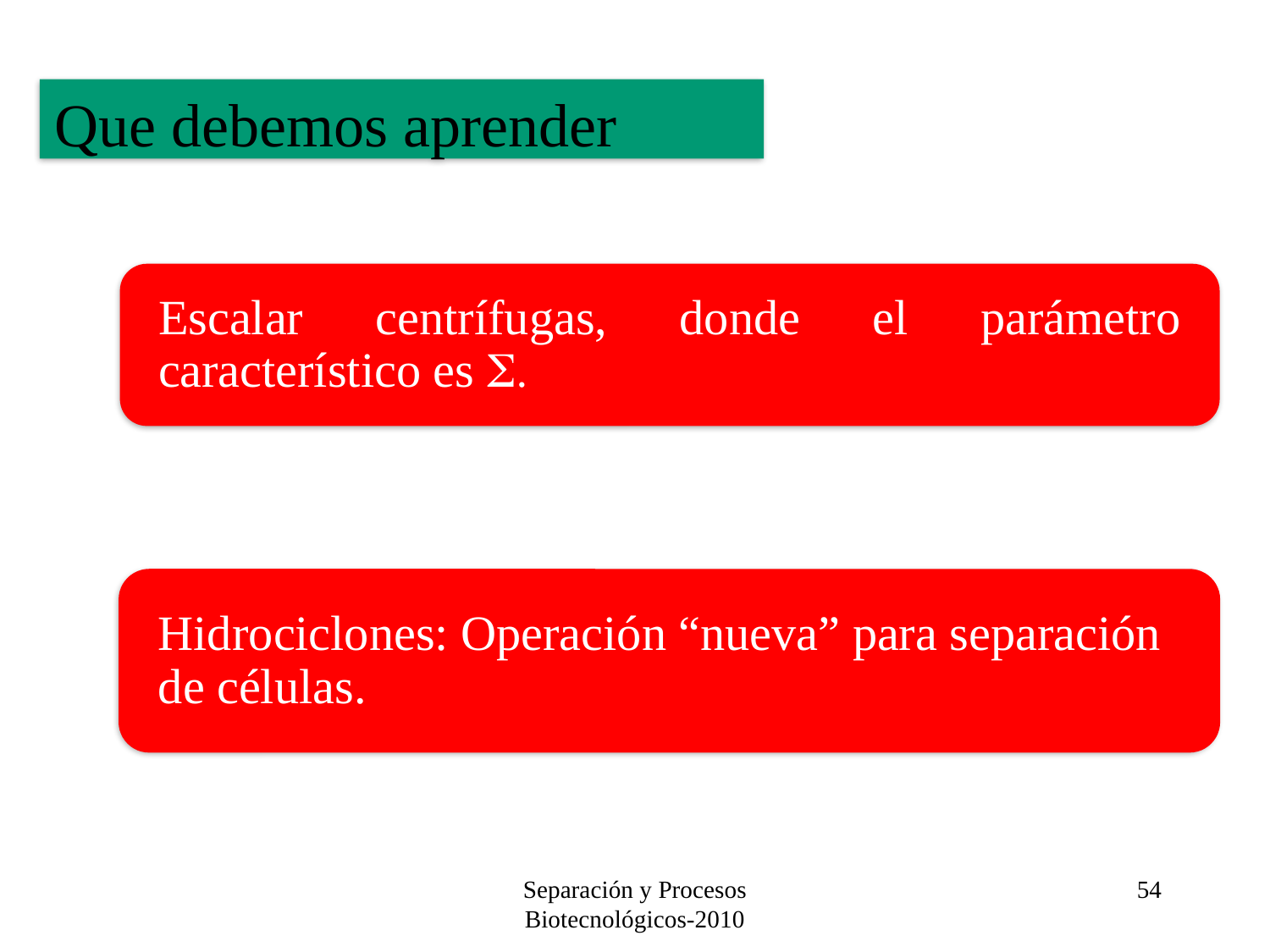

Que debemos aprender
Escalar centrífugas, donde el parámetro característico es Σ.
Hidrociclones: Operación “nueva” para separación de células.
Separación y Procesos Biotecnológicos-2010
54